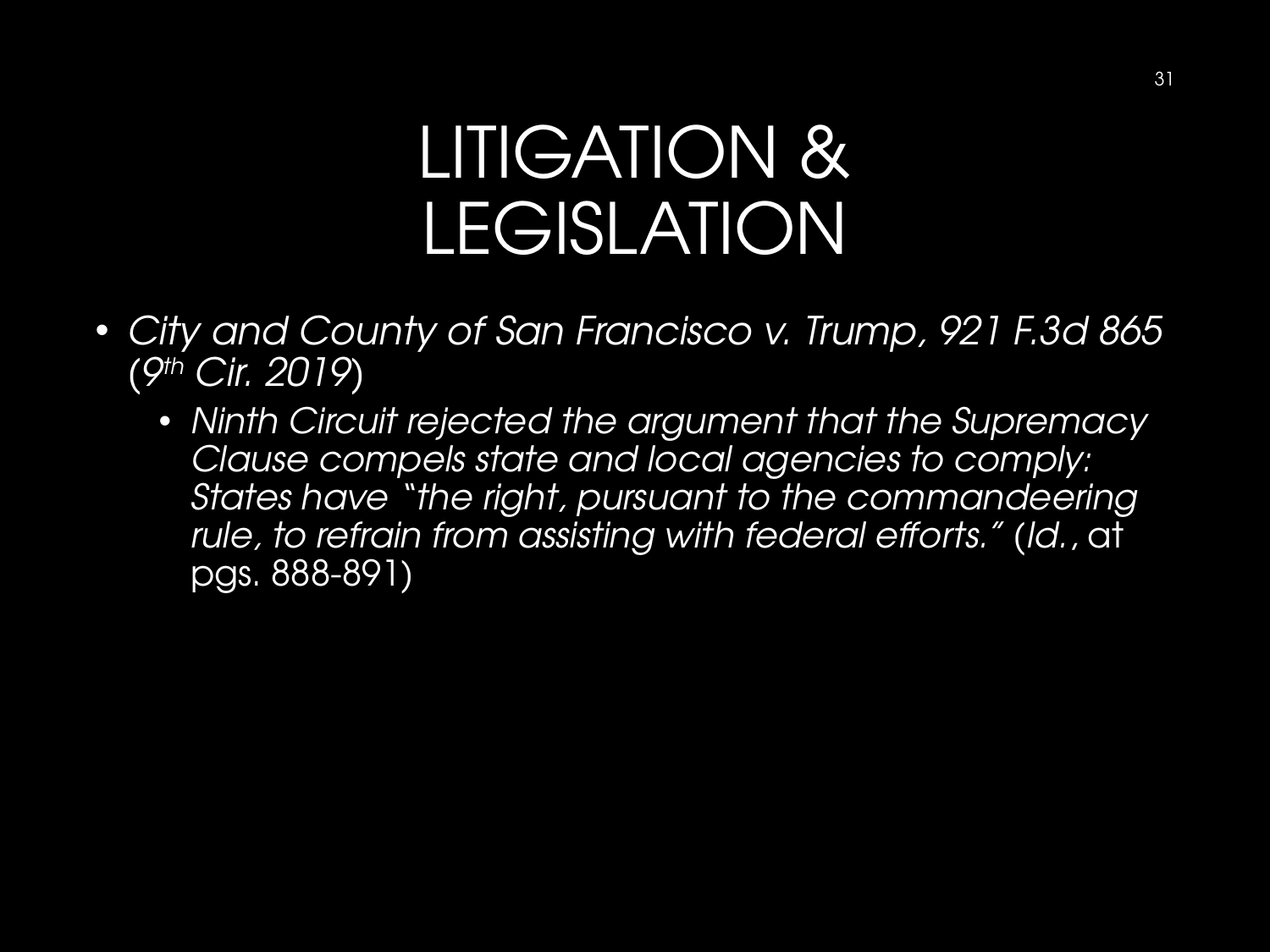

31
# Litigation & Legislation
City and County of San Francisco v. Trump, 921 F.3d 865 (9th Cir. 2019)
Ninth Circuit rejected the argument that the Supremacy Clause compels state and local agencies to comply: States have “the right, pursuant to the commandeering rule, to refrain from assisting with federal efforts.” (Id., at pgs. 888-891)